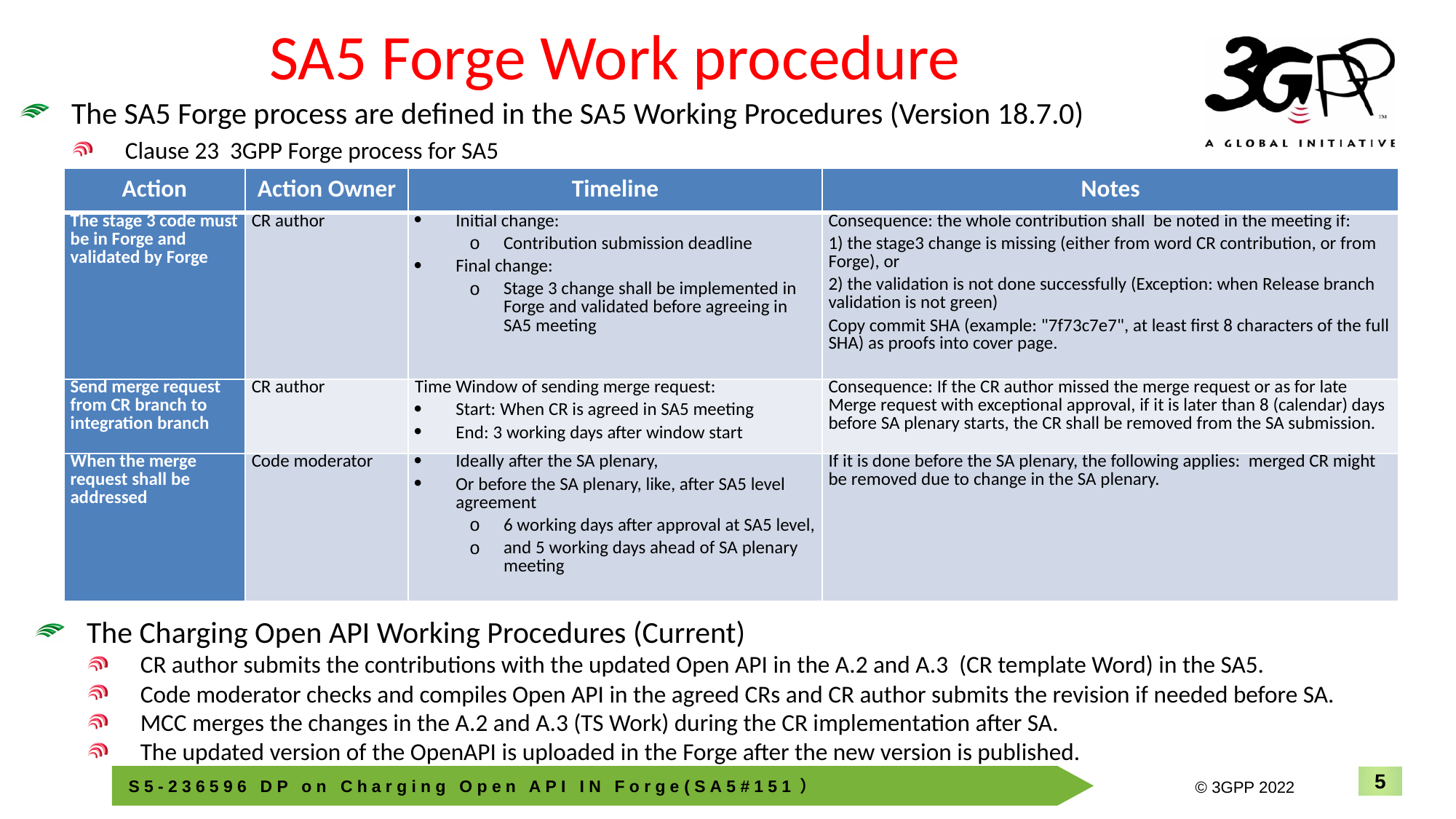

# SA5 Forge Work procedure
The SA5 Forge process are defined in the SA5 Working Procedures (Version 18.7.0)
Clause 23  3GPP Forge process for SA5
| Action | Action Owner | Timeline | Notes |
| --- | --- | --- | --- |
| The stage 3 code must be in Forge and validated by Forge | CR author | Initial change: Contribution submission deadline Final change: Stage 3 change shall be implemented in Forge and validated before agreeing in SA5 meeting | Consequence: the whole contribution shall be noted in the meeting if: 1) the stage3 change is missing (either from word CR contribution, or from Forge), or 2) the validation is not done successfully (Exception: when Release branch validation is not green) Copy commit SHA (example: "7f73c7e7", at least first 8 characters of the full SHA) as proofs into cover page. |
| Send merge request from CR branch to integration branch | CR author | Time Window of sending merge request: Start: When CR is agreed in SA5 meeting End: 3 working days after window start | Consequence: If the CR author missed the merge request or as for late Merge request with exceptional approval, if it is later than 8 (calendar) days before SA plenary starts, the CR shall be removed from the SA submission. |
| When the merge request shall be addressed | Code moderator | Ideally after the SA plenary, Or before the SA plenary, like, after SA5 level agreement 6 working days after approval at SA5 level, and 5 working days ahead of SA plenary meeting | If it is done before the SA plenary, the following applies: merged CR might be removed due to change in the SA plenary. |
The Charging Open API Working Procedures (Current)
CR author submits the contributions with the updated Open API in the A.2 and A.3  (CR template Word) in the SA5.
Code moderator checks and compiles Open API in the agreed CRs and CR author submits the revision if needed before SA.
MCC merges the changes in the A.2 and A.3 (TS Work) during the CR implementation after SA.
The updated version of the OpenAPI is uploaded in the Forge after the new version is published.